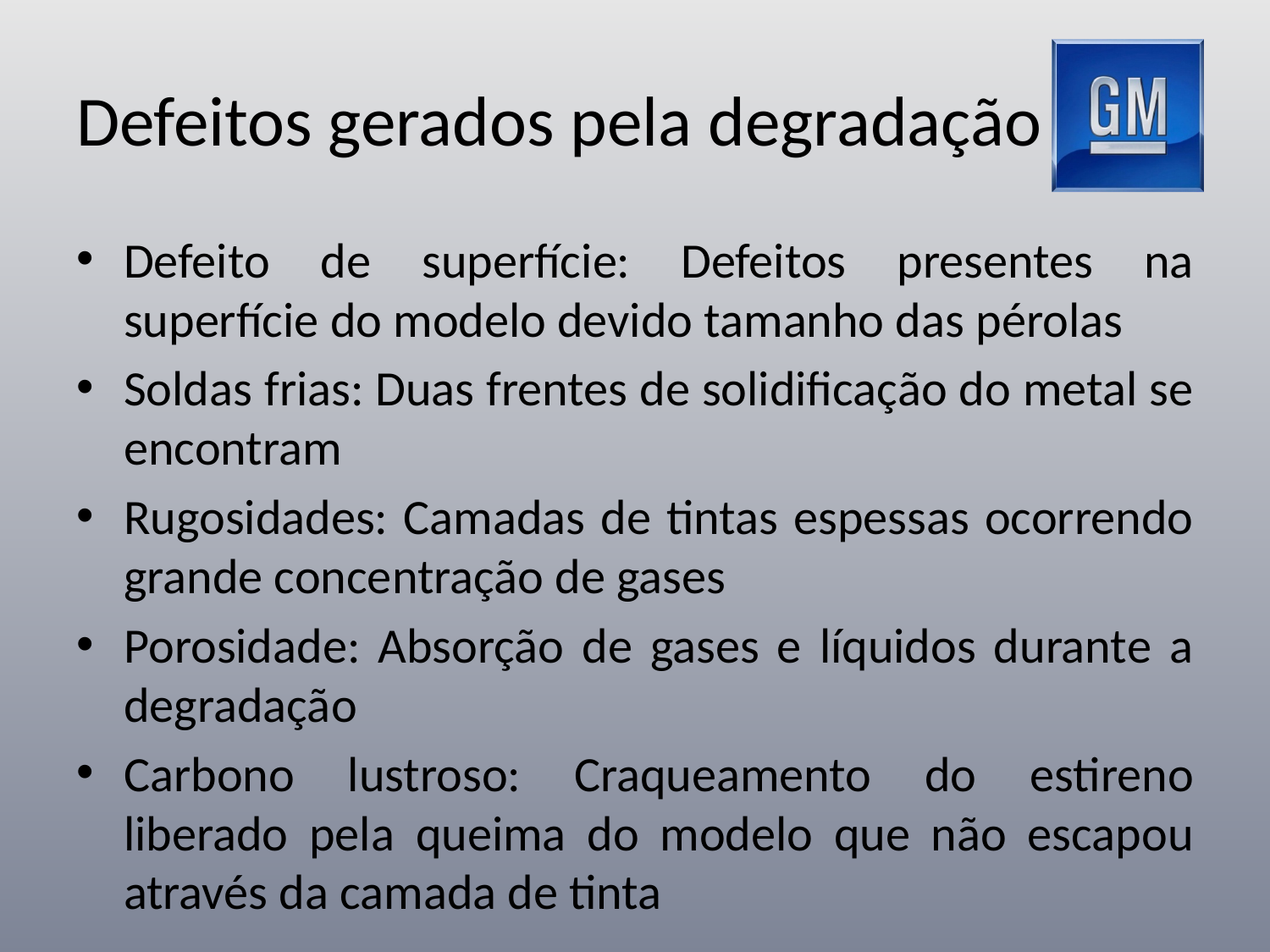

# Defeitos gerados pela degradação
Defeito de superfície: Defeitos presentes na superfície do modelo devido tamanho das pérolas
Soldas frias: Duas frentes de solidificação do metal se encontram
Rugosidades: Camadas de tintas espessas ocorrendo grande concentração de gases
Porosidade: Absorção de gases e líquidos durante a degradação
Carbono lustroso: Craqueamento do estireno liberado pela queima do modelo que não escapou através da camada de tinta